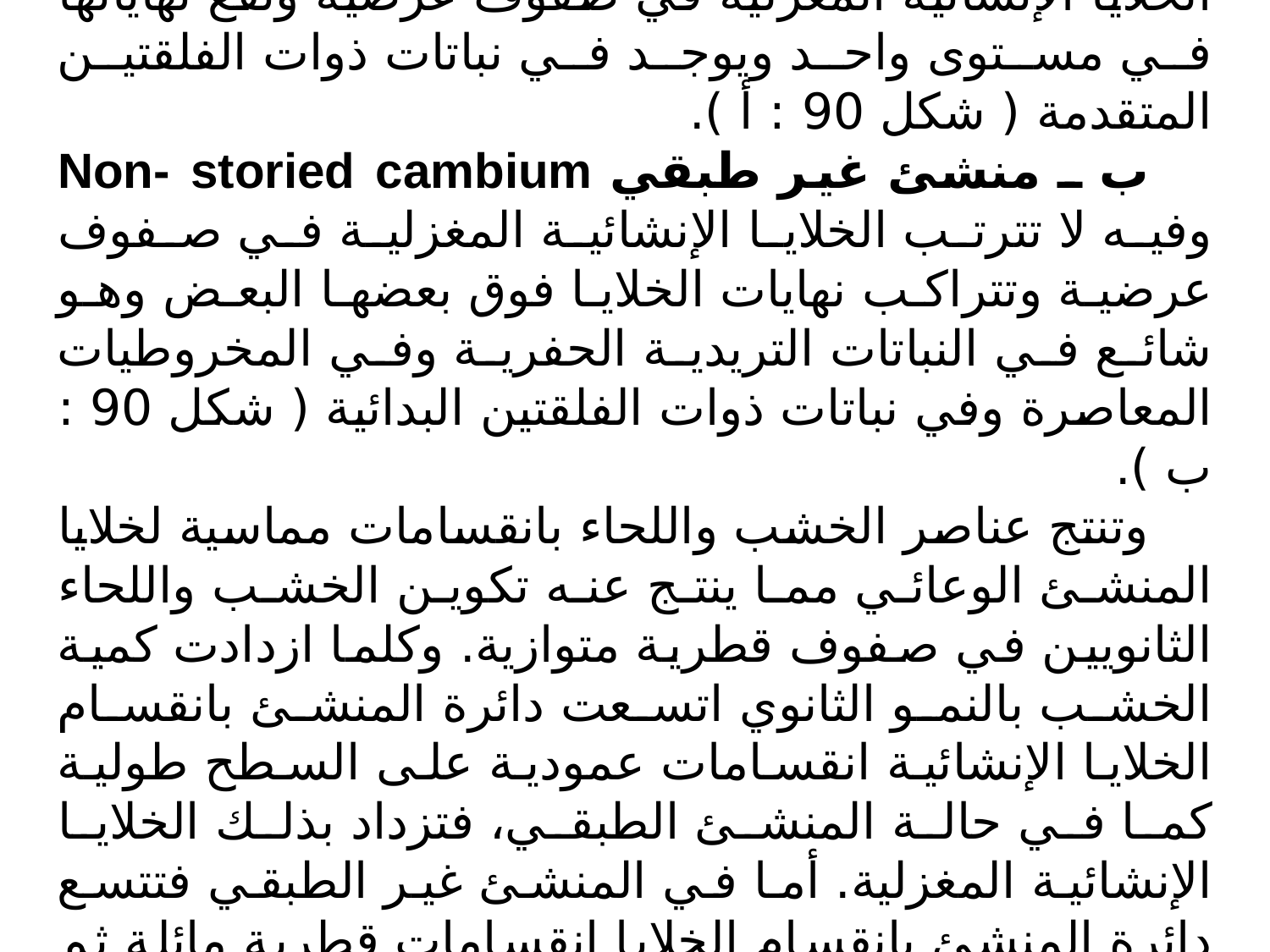

وهناك ترتيبين لخلايا المنشئ الوعائي هما :
أ ـ منشئ طبقي Storied cambium وفيه تظهر الخلايا الإنشائية المغزلية في صفوف عرضية وتقع نهاياتها في مستوى واحد ويوجد في نباتات ذوات الفلقتين المتقدمة ( شكل 90 : أ ).
ب ـ منشئ غير طبقي Non- storied cambium وفيه لا تترتب الخلايا الإنشائية المغزلية في صفوف عرضية وتتراكب نهايات الخلايا فوق بعضها البعض وهو شائع في النباتات التريدية الحفرية وفي المخروطيات المعاصرة وفي نباتات ذوات الفلقتين البدائية ( شكل 90 : ب ).
وتنتج عناصر الخشب واللحاء بانقسامات مماسية لخلايا المنشئ الوعائي مما ينتج عنه تكوين الخشب واللحاء الثانويين في صفوف قطرية متوازية. وكلما ازدادت كمية الخشب بالنمو الثانوي اتسعت دائرة المنشئ بانقسام الخلايا الإنشائية انقسامات عمودية على السطح طولية كما في حالة المنشئ الطبقي، فتزداد بذلك الخلايا الإنشائية المغزلية. أما في المنشئ غير الطبقي فتتسع دائرة المنشئ بانقسام الخلايا انقسامات قطرية مائلة ثم تستطيل الخلايا من ناحية القمة وتصبح بطول الخلية الأصل أو أطول منها.